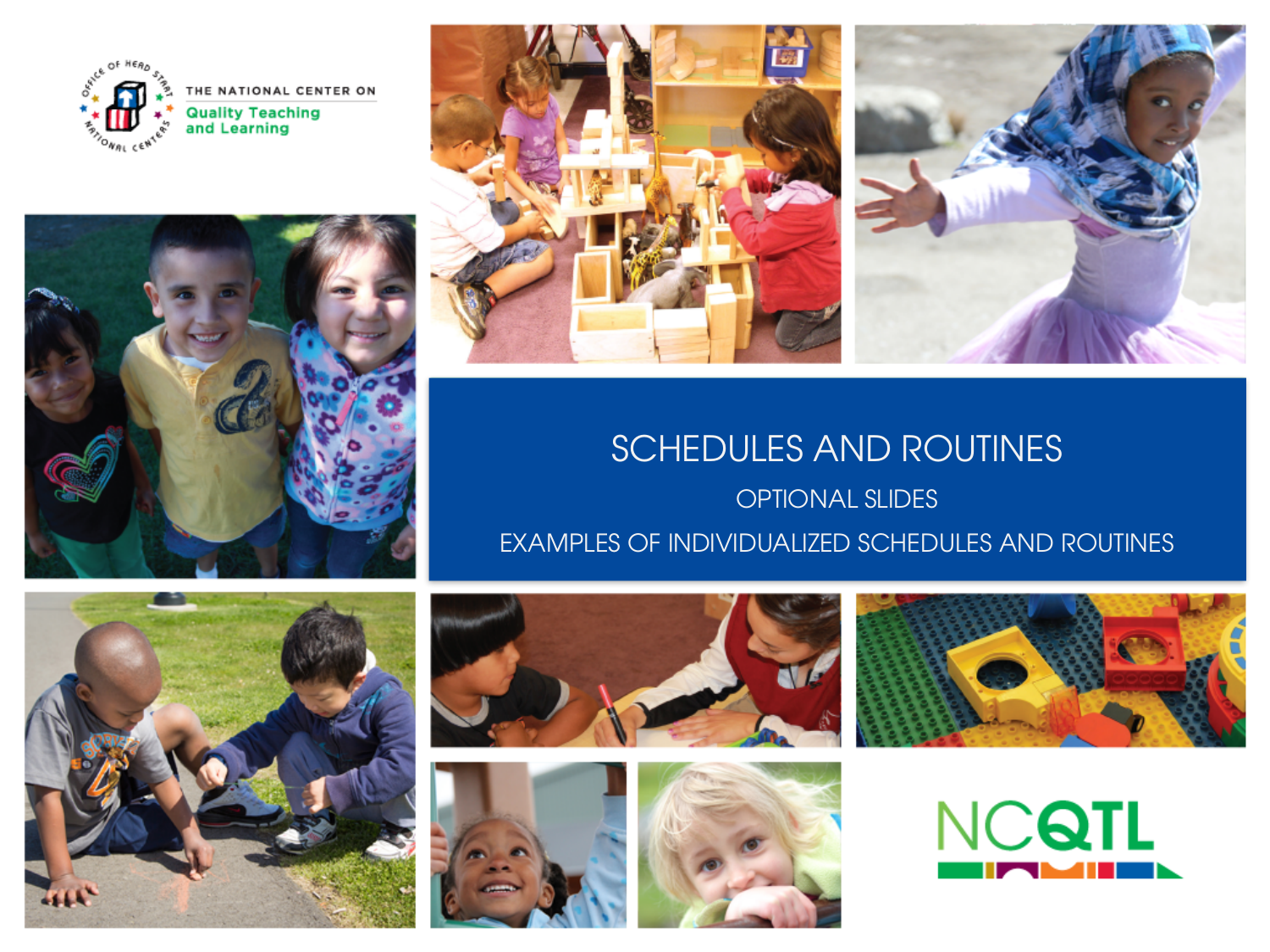

# Schedules and Routines Optional Slides Examples of individualized schedules and routines